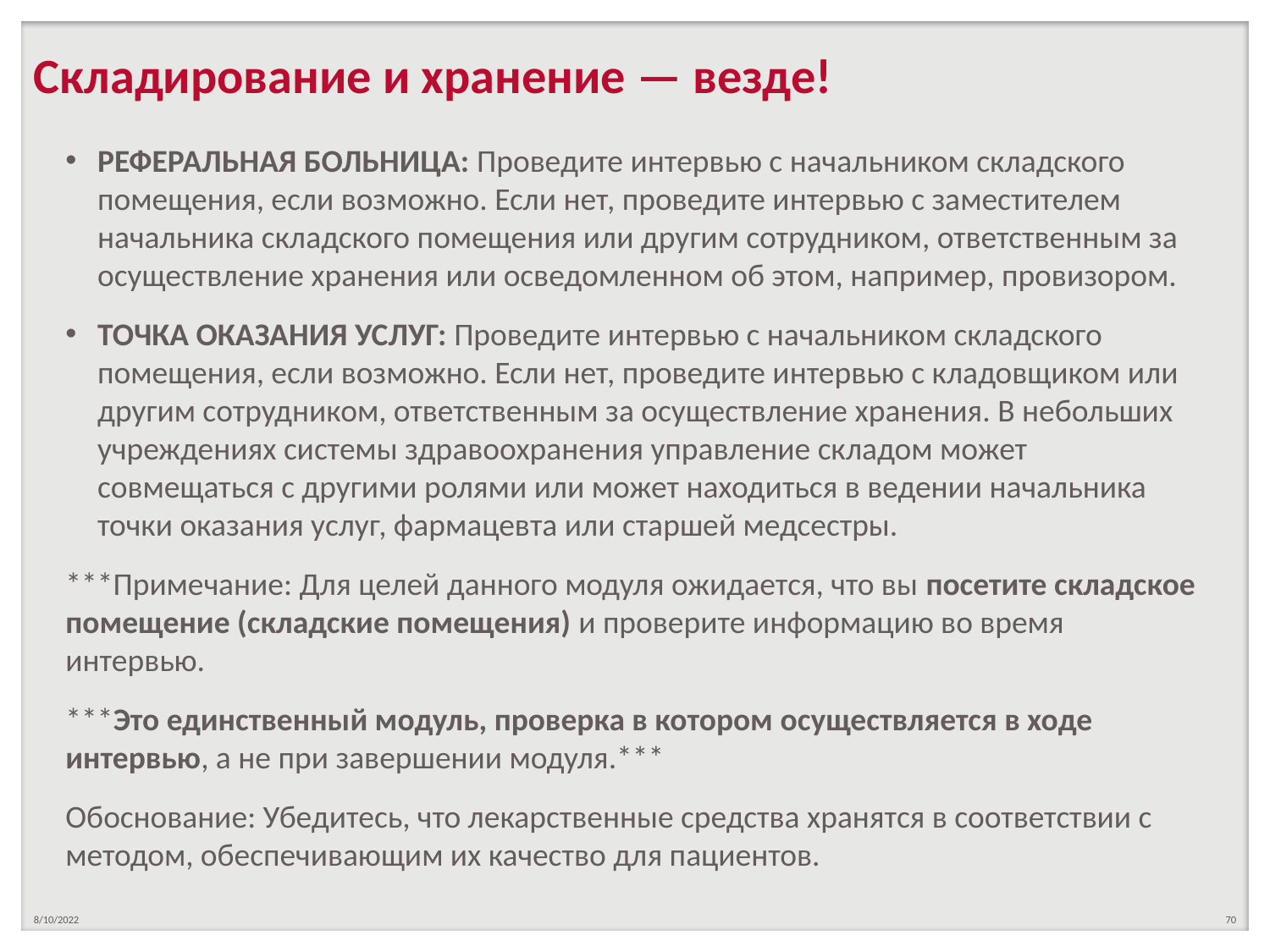

# Складирование и хранение — везде!
РЕФЕРАЛЬНАЯ БОЛЬНИЦА: Проведите интервью с начальником складского помещения, если возможно. Если нет, проведите интервью с заместителем начальника складского помещения или другим сотрудником, ответственным за осуществление хранения или осведомленном об этом, например, провизором.
ТОЧКА ОКАЗАНИЯ УСЛУГ: Проведите интервью с начальником складского помещения, если возможно. Если нет, проведите интервью с кладовщиком или другим сотрудником, ответственным за осуществление хранения. В небольших учреждениях системы здравоохранения управление складом может совмещаться с другими ролями или может находиться в ведении начальника точки оказания услуг, фармацевта или старшей медсестры.
***Примечание: Для целей данного модуля ожидается, что вы посетите складское помещение (складские помещения) и проверите информацию во время интервью.
***Это единственный модуль, проверка в котором осуществляется в ходе интервью, а не при завершении модуля.***
Обоснование: Убедитесь, что лекарственные средства хранятся в соответствии с методом, обеспечивающим их качество для пациентов.
8/10/2022
70